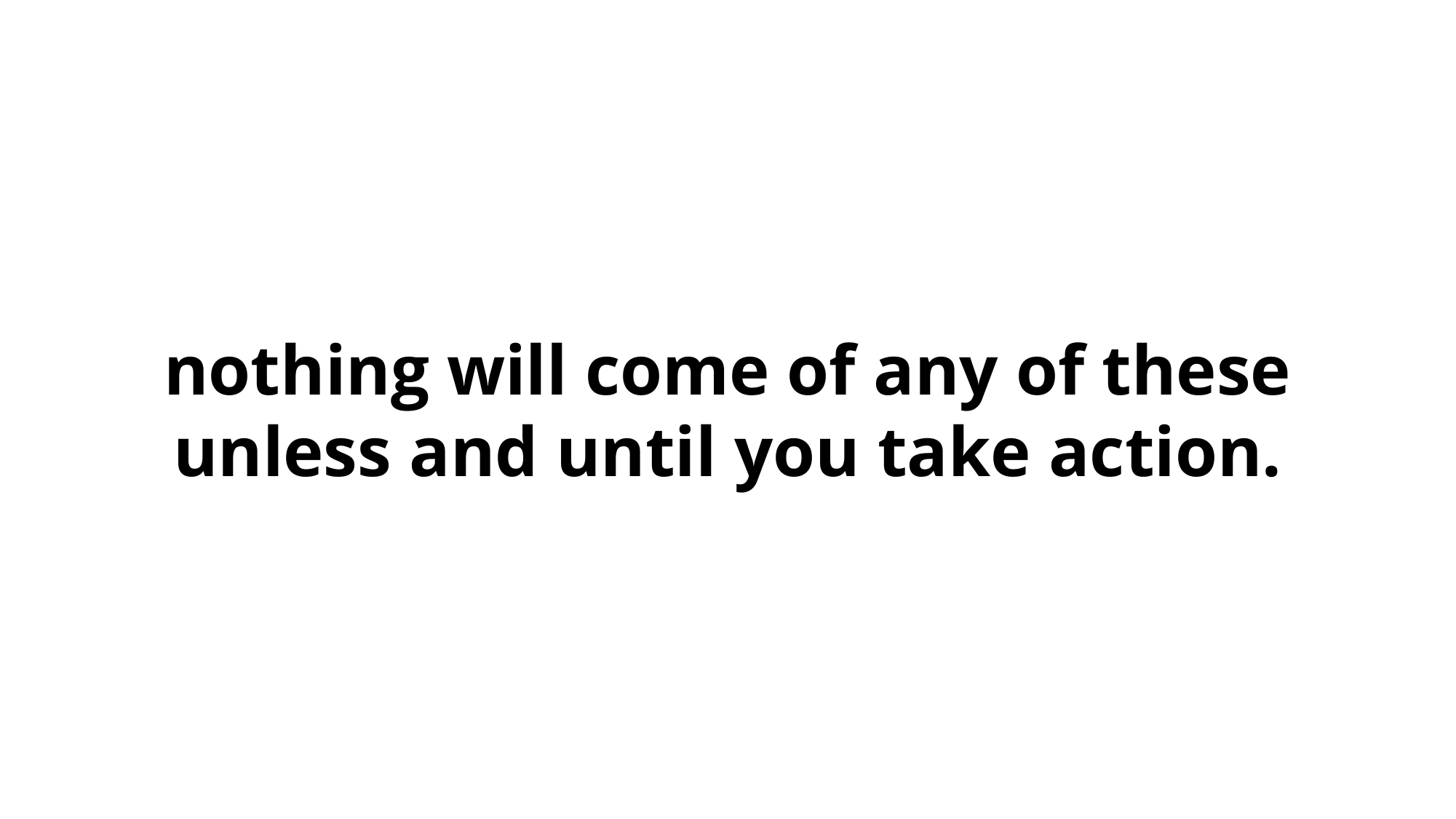

nothing will come of any of these unless and until you take action.